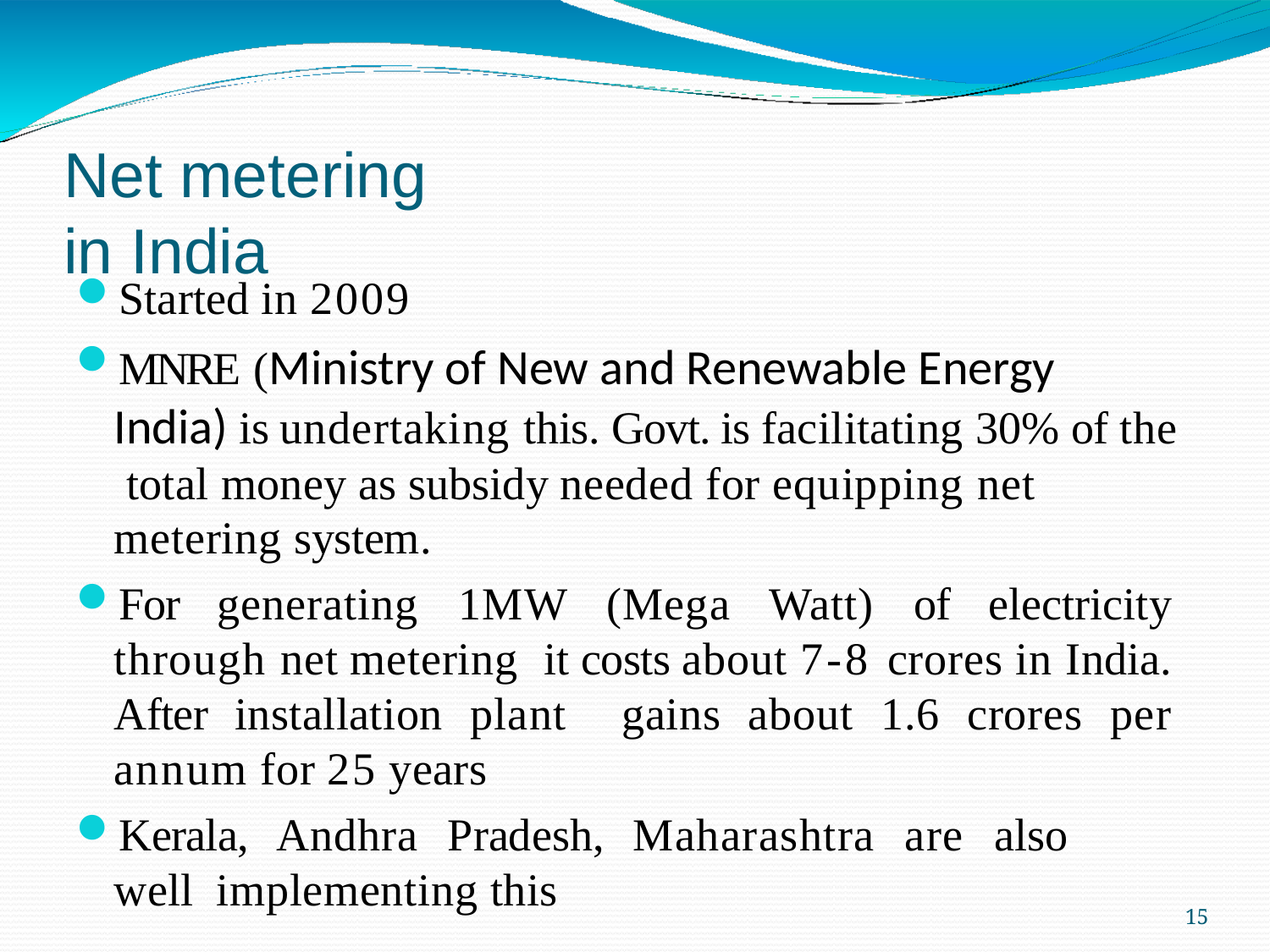

# Net metering in India
Started in 2009
MNRE  (Ministry of New and Renewable Energy  India) is undertaking this. Govt. is facilitating 30% of the  total money as subsidy needed for equipping net  metering system.
For generating 1MW (Mega Watt) of electricity through net metering  it costs about 7-8 crores in India. After installation plant  gains about 1.6 crores per annum for 25 years
Kerala, Andhra Pradesh, Maharashtra are also well  implementing this
15